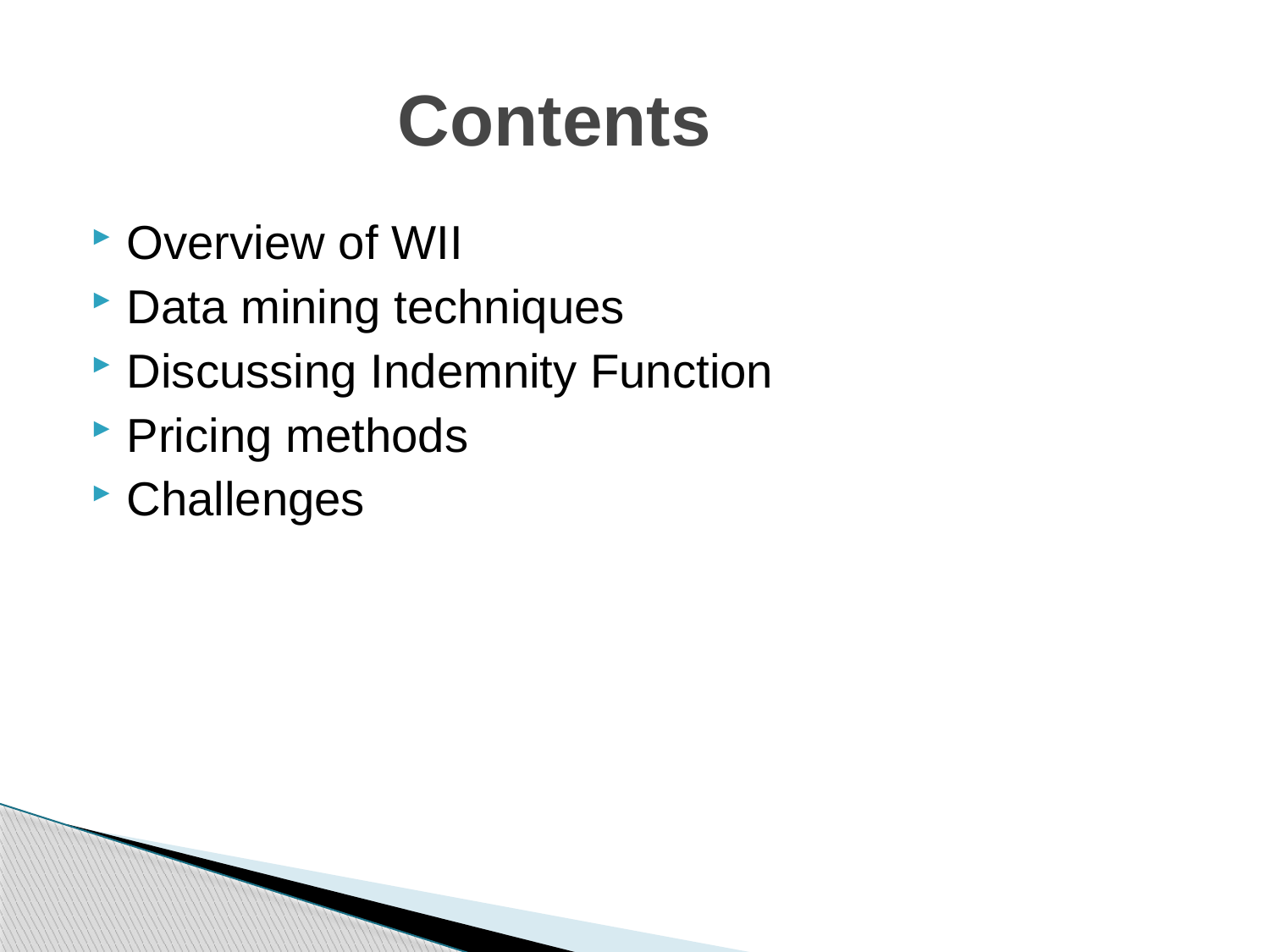

# Contents
Overview of WII
Data mining techniques
Discussing Indemnity Function
Pricing methods
Challenges